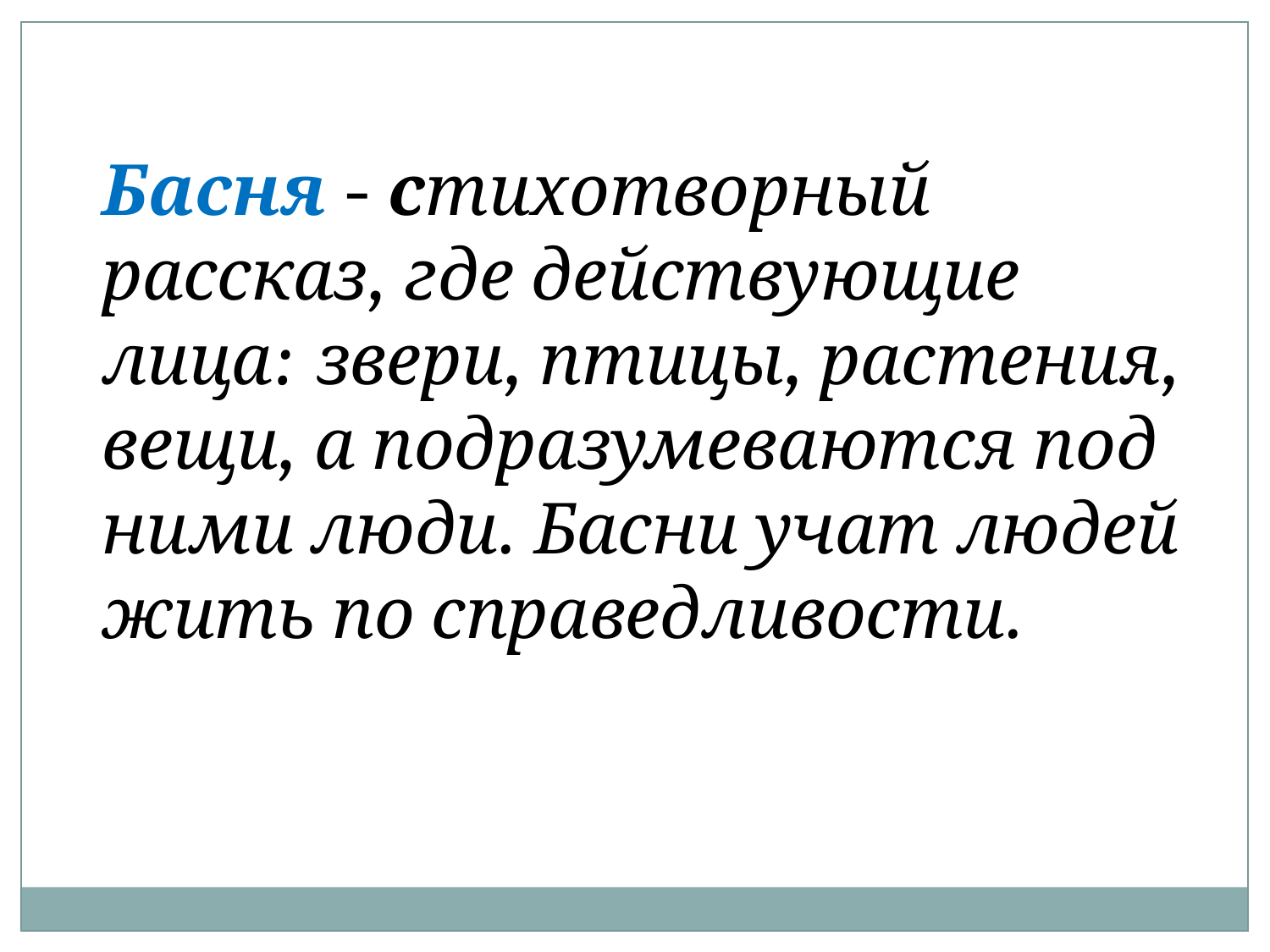

Басня - стихотворный рассказ, где действующие лица: звери, птицы, растения, вещи, а подразумеваются под ними люди. Басни учат людей жить по справедливости.